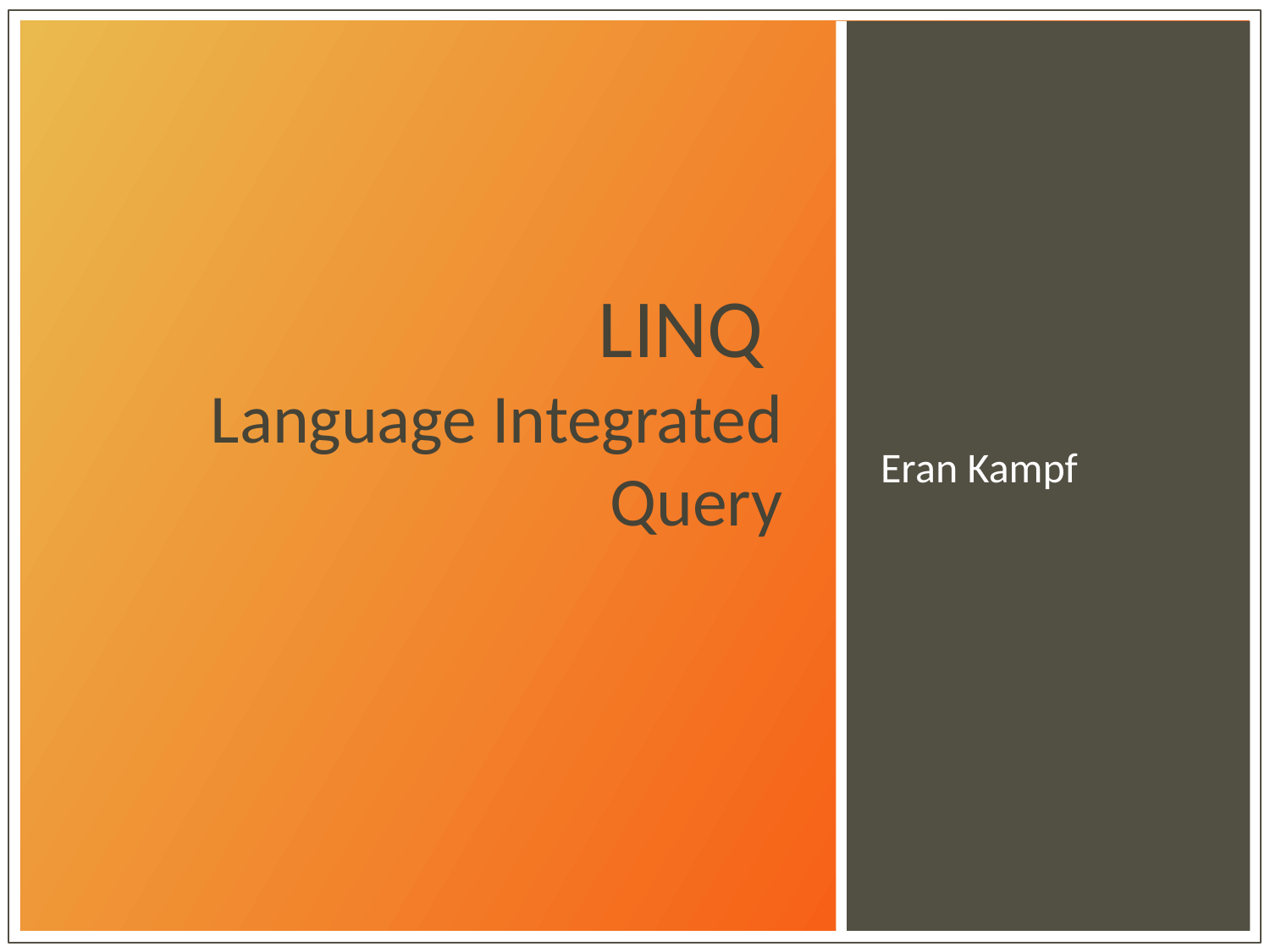

Eran Kampf
# LINQ Language Integrated Query